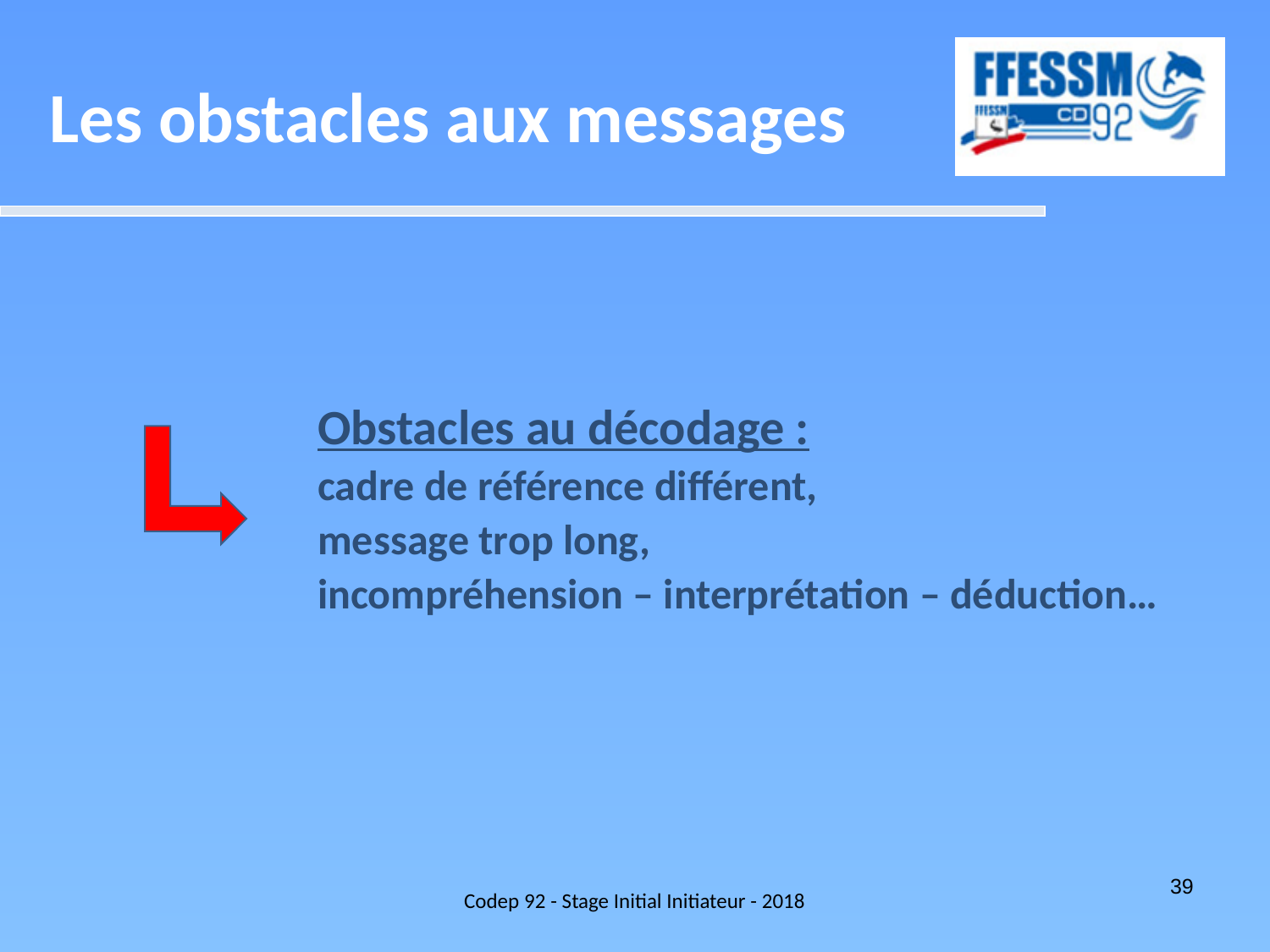

Les obstacles aux messages
Obstacles au décodage :
cadre de référence différent,
message trop long,
incompréhension – interprétation – déduction…

Codep 92 - Stage Initial Initiateur - 2018
39